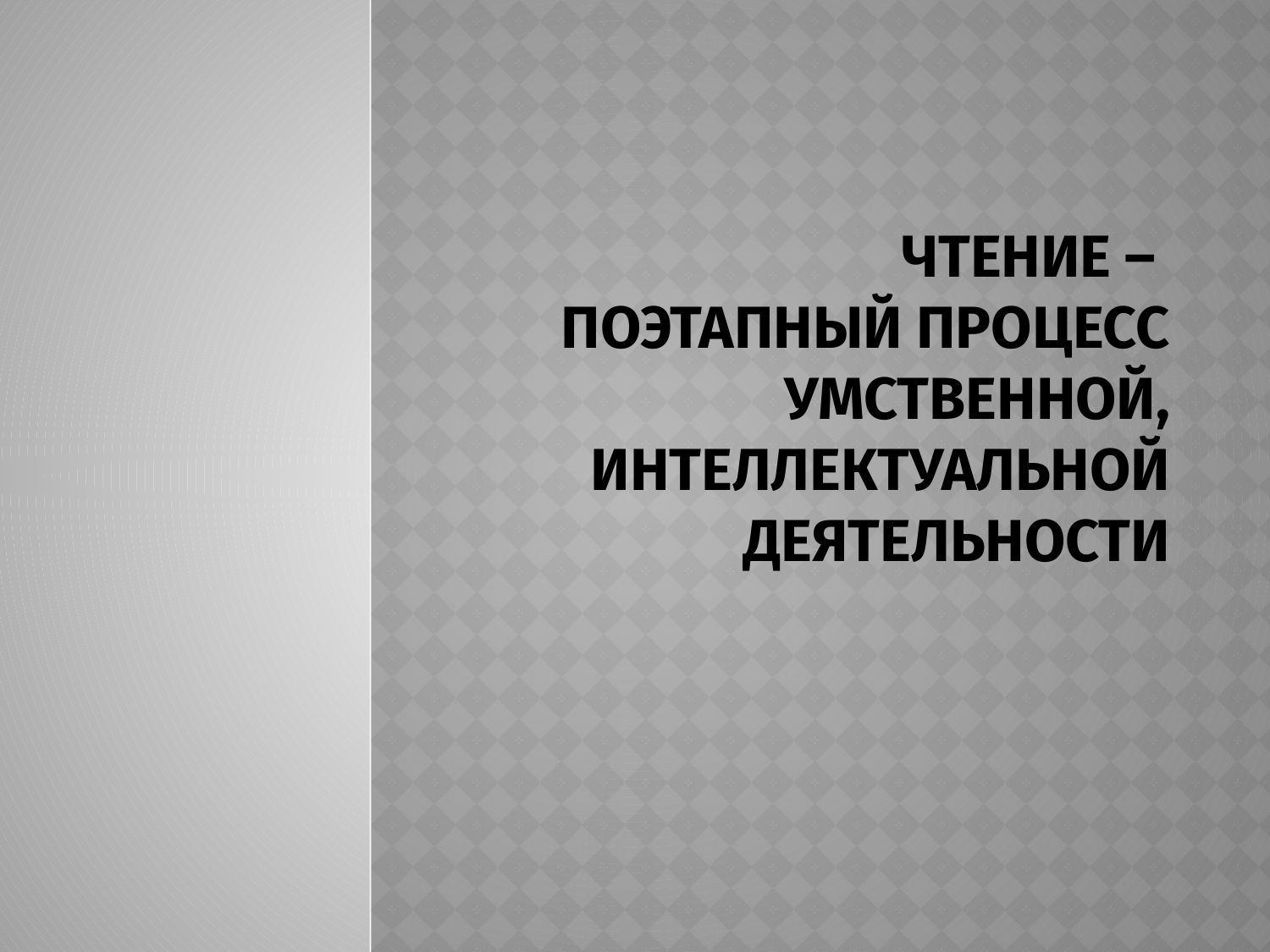

# Чтение – поэтапный процесс умственной, интеллектуальной деятельности